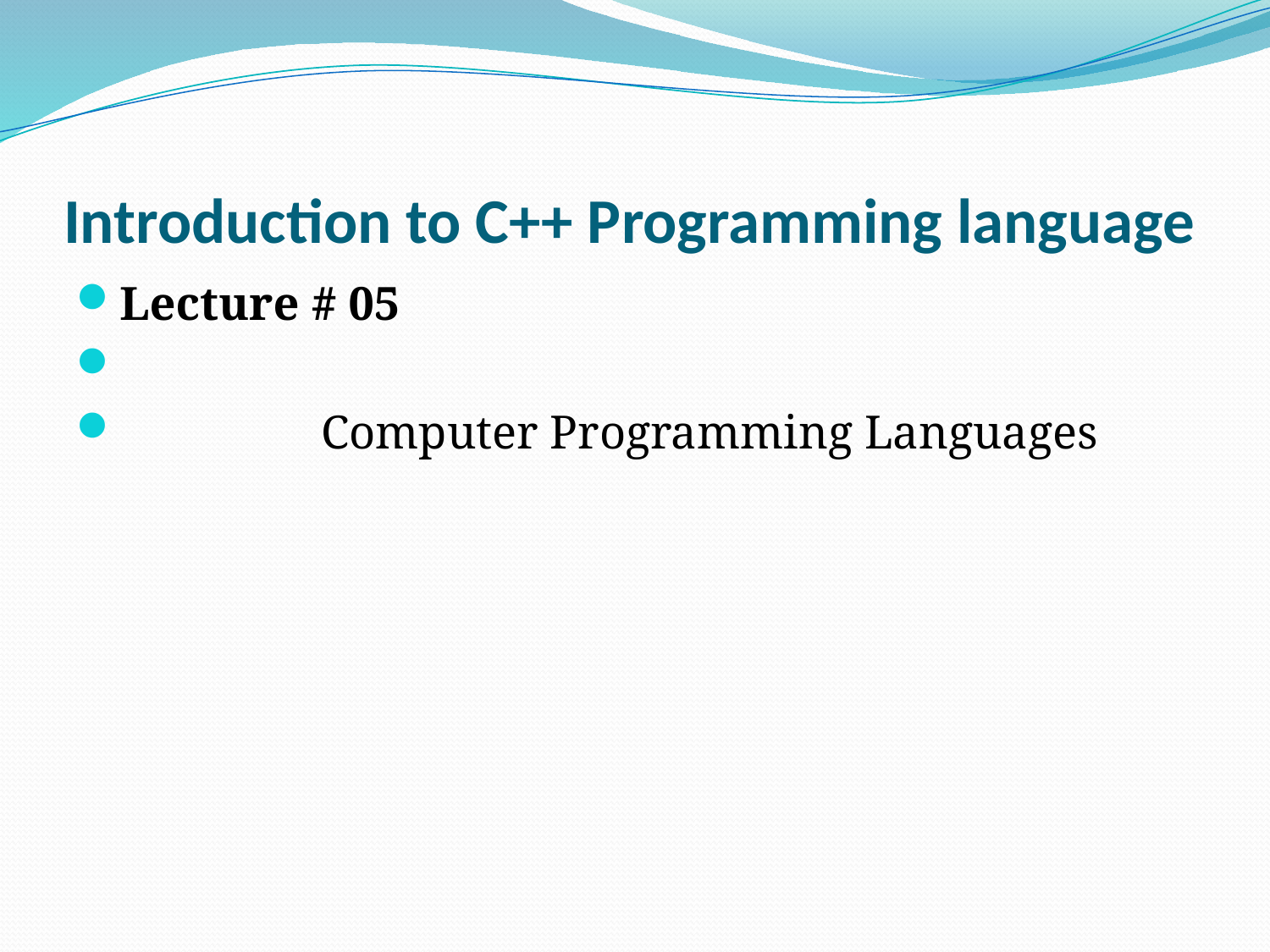

# Introduction to C++ Programming language
Lecture # 05

                 Computer Programming Languages